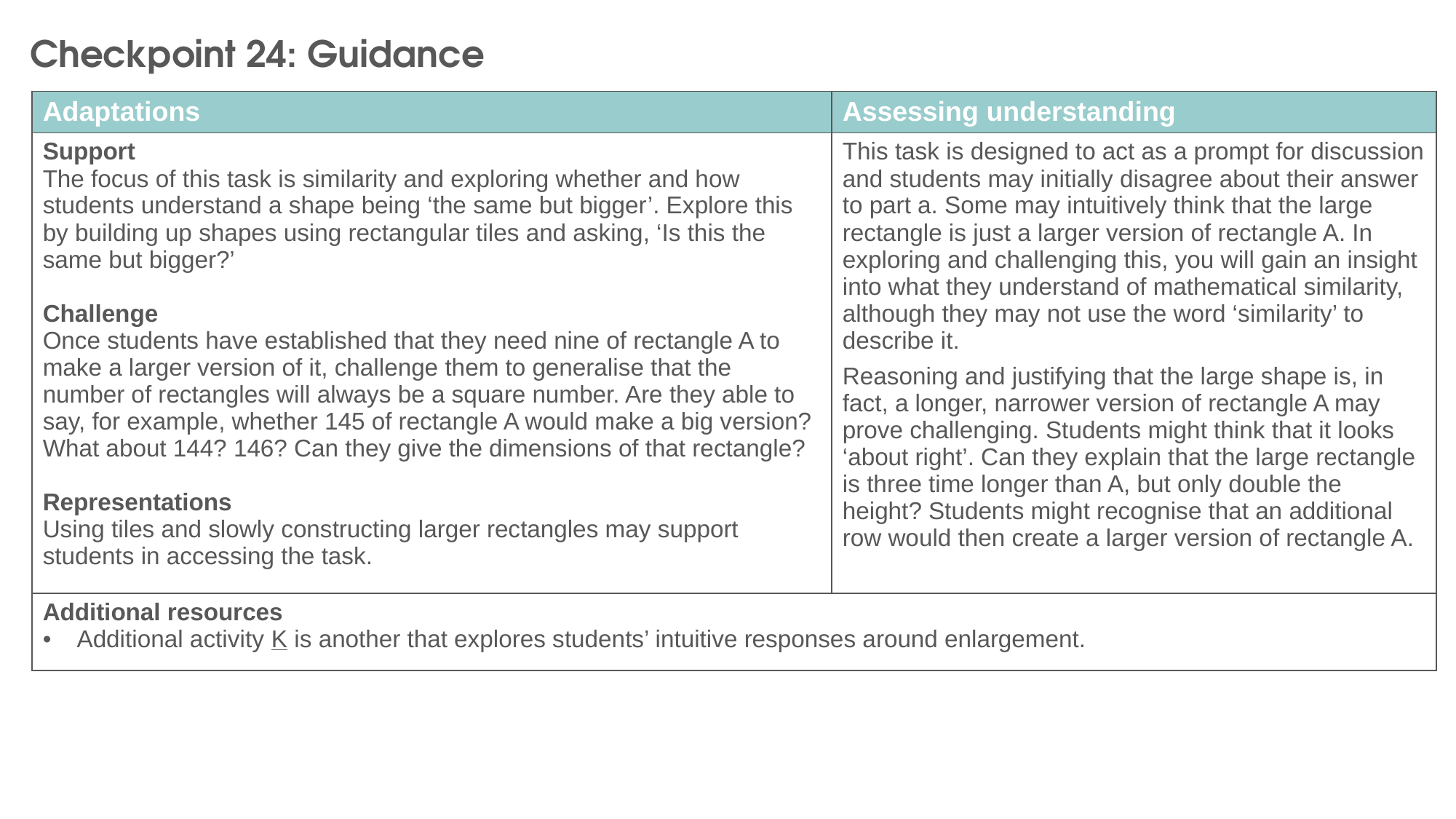

Checkpoint 24: Guidance
| Adaptations | Assessing understanding |
| --- | --- |
| Support The focus of this task is similarity and exploring whether and how students understand a shape being ‘the same but bigger’. Explore this by building up shapes using rectangular tiles and asking, ‘Is this the same but bigger?’ Challenge Once students have established that they need nine of rectangle A to make a larger version of it, challenge them to generalise that the number of rectangles will always be a square number. Are they able to say, for example, whether 145 of rectangle A would make a big version? What about 144? 146? Can they give the dimensions of that rectangle? Representations Using tiles and slowly constructing larger rectangles may support students in accessing the task. | This task is designed to act as a prompt for discussion and students may initially disagree about their answer to part a. Some may intuitively think that the large rectangle is just a larger version of rectangle A. In exploring and challenging this, you will gain an insight into what they understand of mathematical similarity, although they may not use the word ‘similarity’ to describe it. Reasoning and justifying that the large shape is, in fact, a longer, narrower version of rectangle A may prove challenging. Students might think that it looks ‘about right’. Can they explain that the large rectangle is three time longer than A, but only double the height? Students might recognise that an additional row would then create a larger version of rectangle A. |
| Additional resources Additional activity K is another that explores students’ intuitive responses around enlargement. |  |